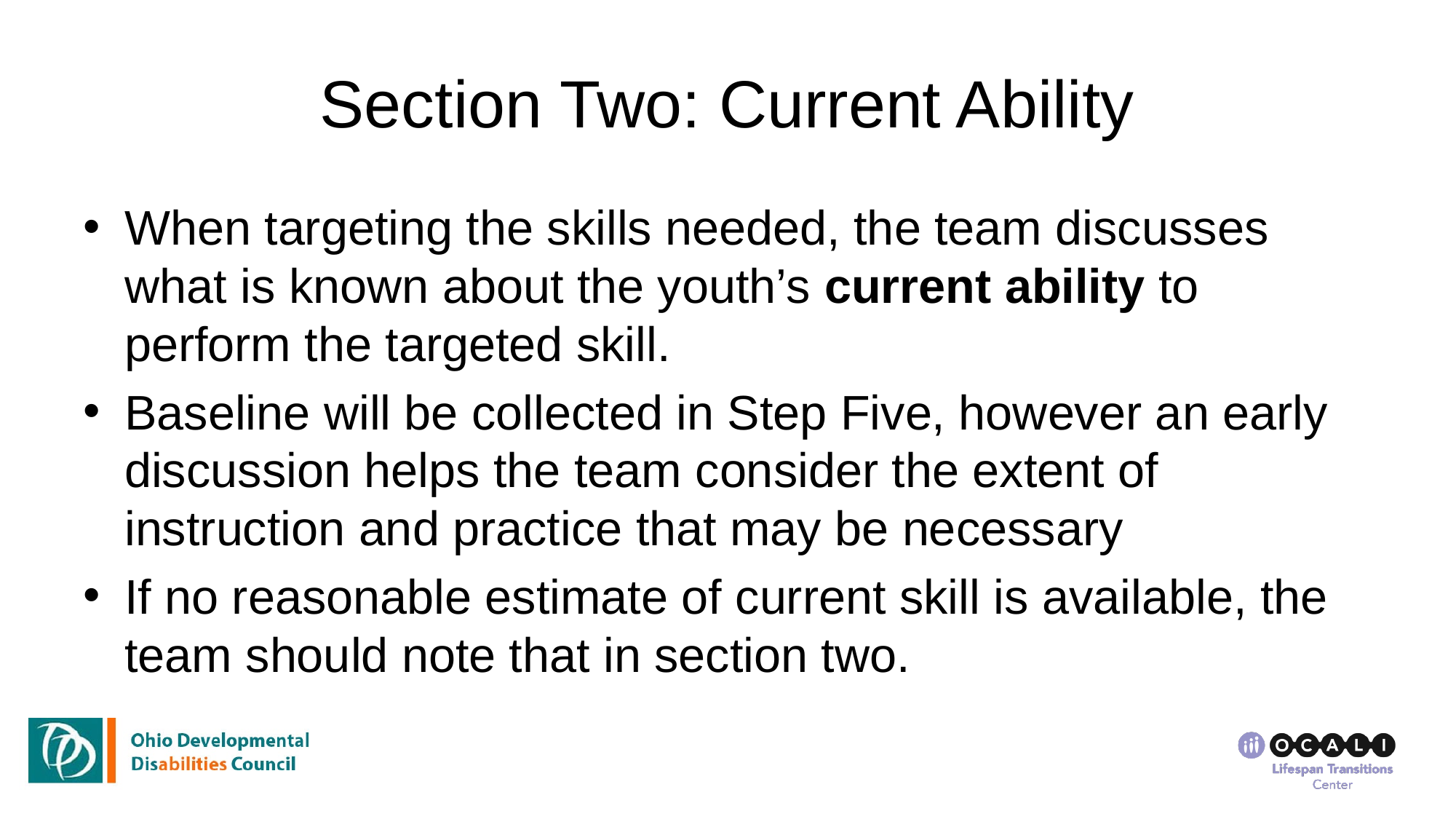

# Section Two: Current Ability
When targeting the skills needed, the team discusses what is known about the youth’s current ability to perform the targeted skill.
Baseline will be collected in Step Five, however an early discussion helps the team consider the extent of instruction and practice that may be necessary
If no reasonable estimate of current skill is available, the team should note that in section two.